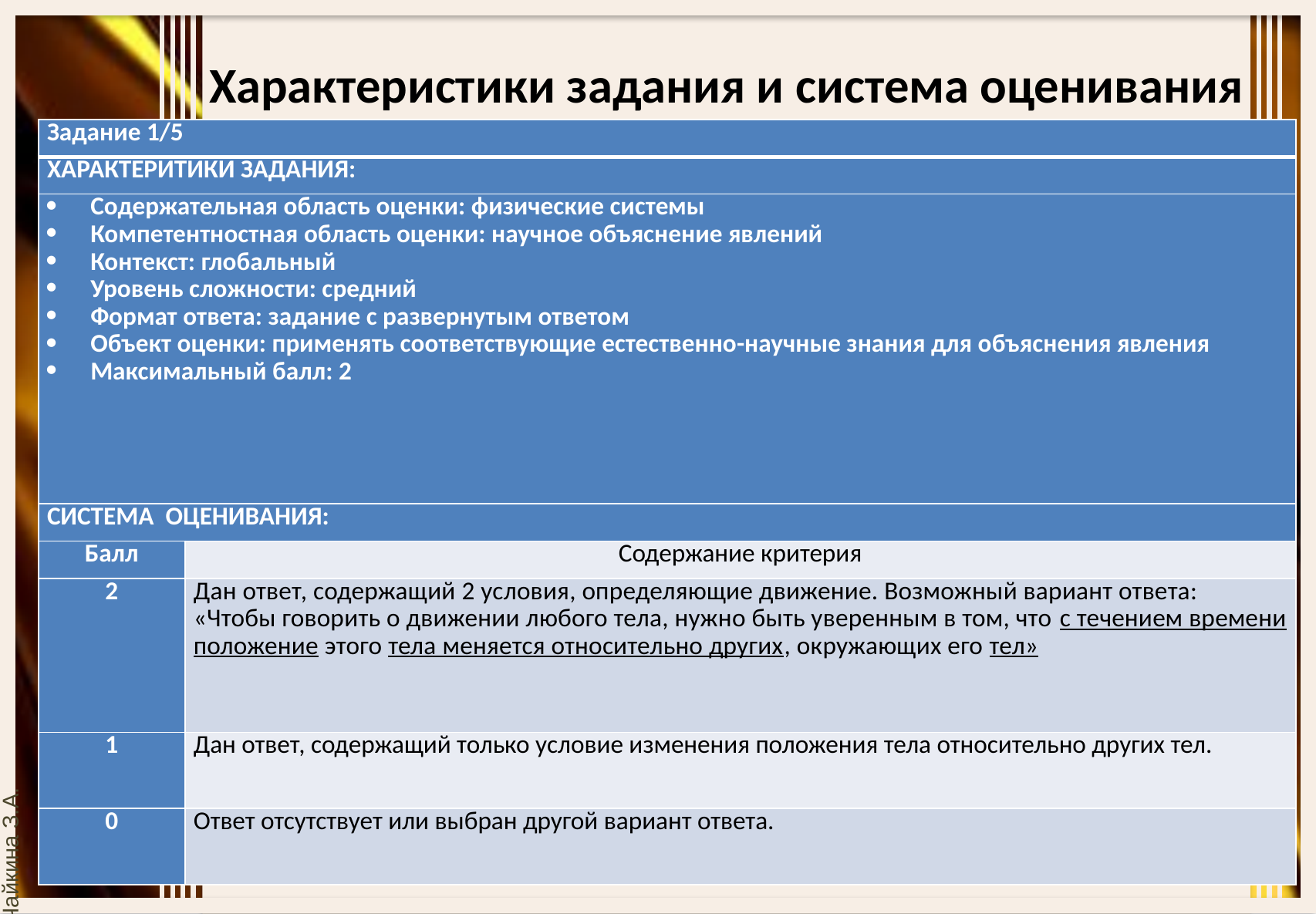

# Характеристики задания и система оценивания
| Задание 1/5 |  |
| --- | --- |
| ХАРАКТЕРИТИКИ ЗАДАНИЯ: |  |
| Содержательная область оценки: физические системы Компетентностная область оценки: научное объяснение явлений Контекст: глобальный Уровень сложности: средний Формат ответа: задание с развернутым ответом Объект оценки: применять соответствующие естественно-научные знания для объяснения явления Максимальный балл: 2 |  |
| СИСТЕМА ОЦЕНИВАНИЯ: |  |
| Балл | Содержание критерия |
| 2 | Дан ответ, содержащий 2 условия, определяющие движение. Возможный вариант ответа: «Чтобы говорить о движении любого тела, нужно быть уверенным в том, что с течением времени положение этого тела меняется относительно других, окружающих его тел» |
| 1 | Дан ответ, содержащий только условие изменения положения тела относительно других тел. |
| 0 | Ответ отсутствует или выбран другой вариант ответа. |